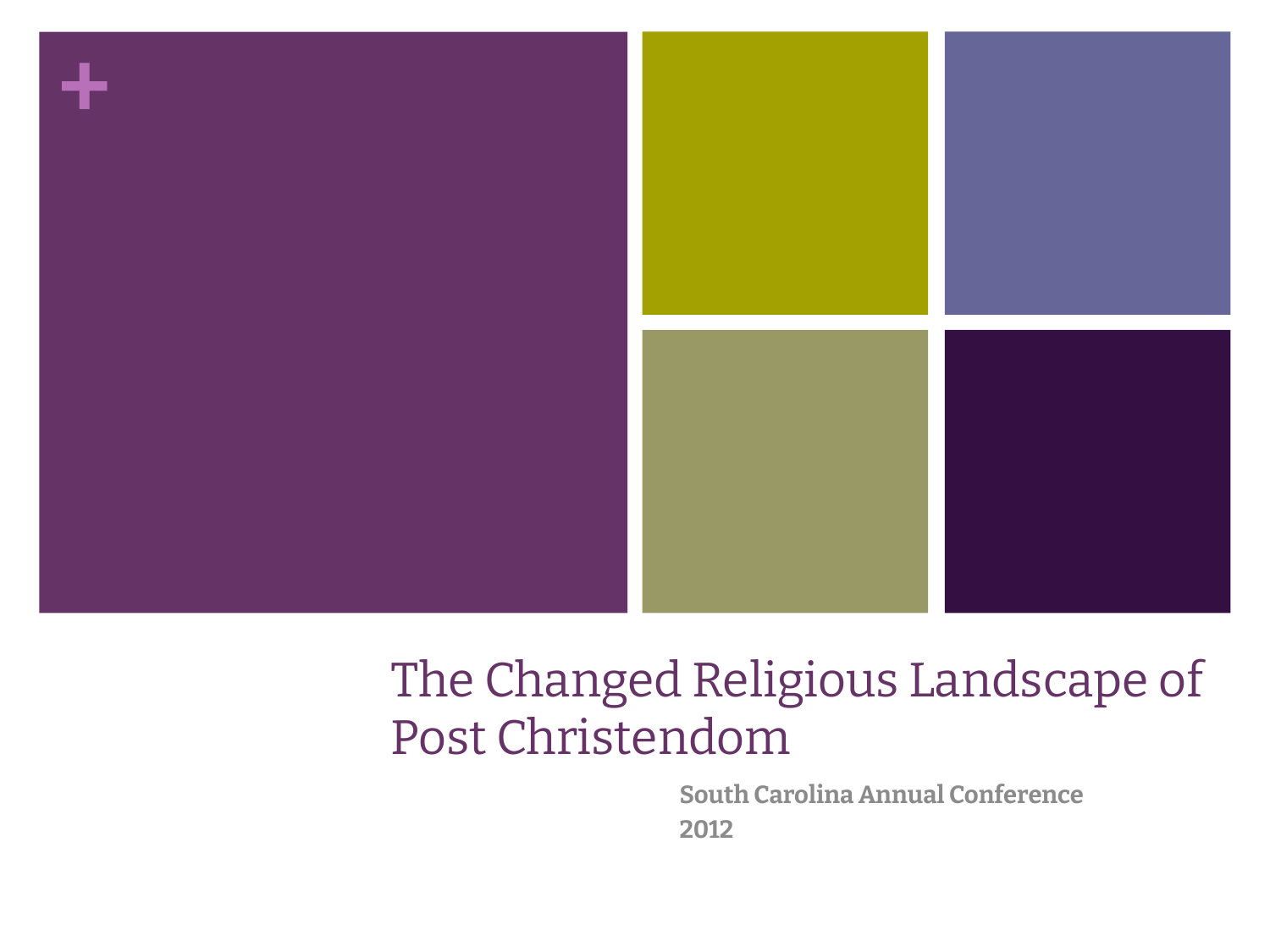

# The Changed Religious Landscape of Post Christendom
South Carolina Annual Conference
2012